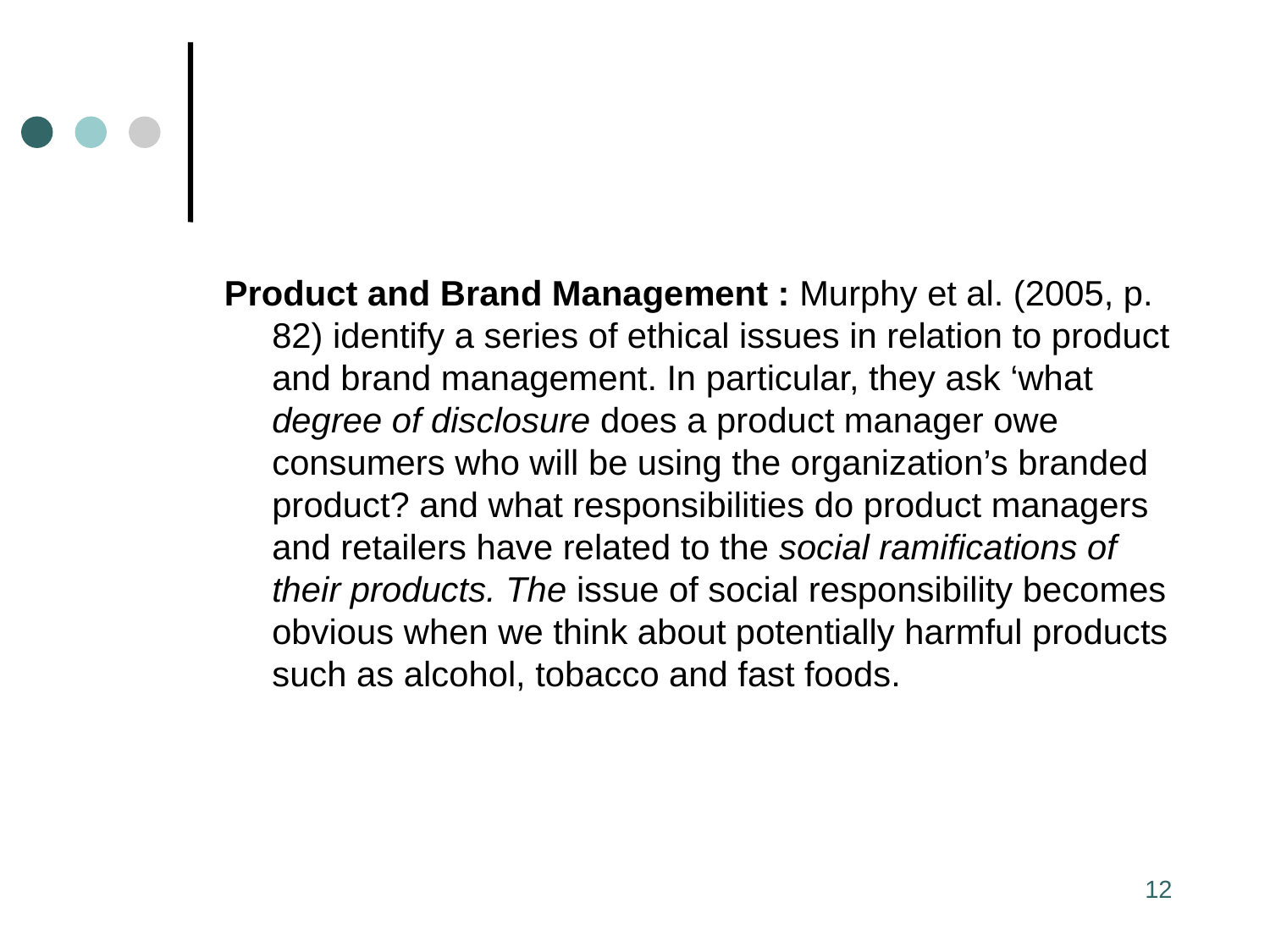

#
Product and Brand Management : Murphy et al. (2005, p. 82) identify a series of ethical issues in relation to product and brand management. In particular, they ask ‘what degree of disclosure does a product manager owe consumers who will be using the organization’s branded product? and what responsibilities do product managers and retailers have related to the social ramifications of their products. The issue of social responsibility becomes obvious when we think about potentially harmful products such as alcohol, tobacco and fast foods.
12